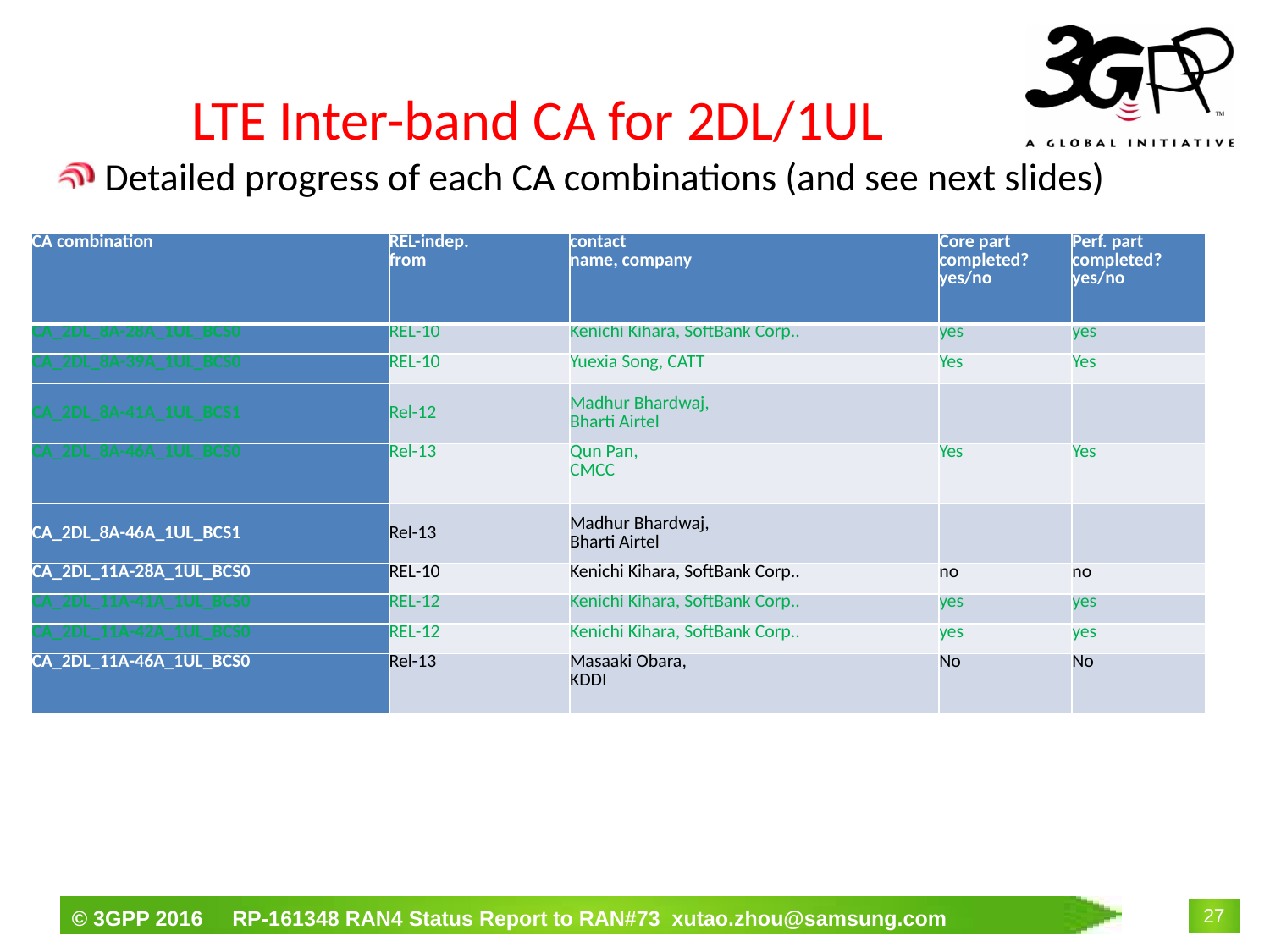

# LTE Inter-band CA for 2DL/1UL
Detailed progress of each CA combinations (and see next slides)

| CA combination | REL-indep. from | contact name, company | Core part completed? yes/no | Perf. part completed? yes/no |
| --- | --- | --- | --- | --- |
| CA\_2DL\_8A-28A\_1UL\_BCS0 | REL-10 | Kenichi Kihara, SoftBank Corp.. | yes | yes |
| CA\_2DL\_8A-39A\_1UL\_BCS0 | REL-10 | Yuexia Song, CATT | Yes | Yes |
| CA\_2DL\_8A-41A\_1UL\_BCS1 | Rel-12 | Madhur Bhardwaj, Bharti Airtel |  |  |
| CA\_2DL\_8A-46A\_1UL\_BCS0 | Rel-13 | Qun Pan, CMCC | Yes | Yes |
| CA\_2DL\_8A-46A\_1UL\_BCS1 | Rel-13 | Madhur Bhardwaj, Bharti Airtel |  |  |
| CA\_2DL\_11A-28A\_1UL\_BCS0 | REL-10 | Kenichi Kihara, SoftBank Corp.. | no | no |
| CA\_2DL\_11A-41A\_1UL\_BCS0 | REL-12 | Kenichi Kihara, SoftBank Corp.. | yes | yes |
| CA\_2DL\_11A-42A\_1UL\_BCS0 | REL-12 | Kenichi Kihara, SoftBank Corp.. | yes | yes |
| CA\_2DL\_11A-46A\_1UL\_BCS0 | Rel-13 | Masaaki Obara, KDDI | No | No |